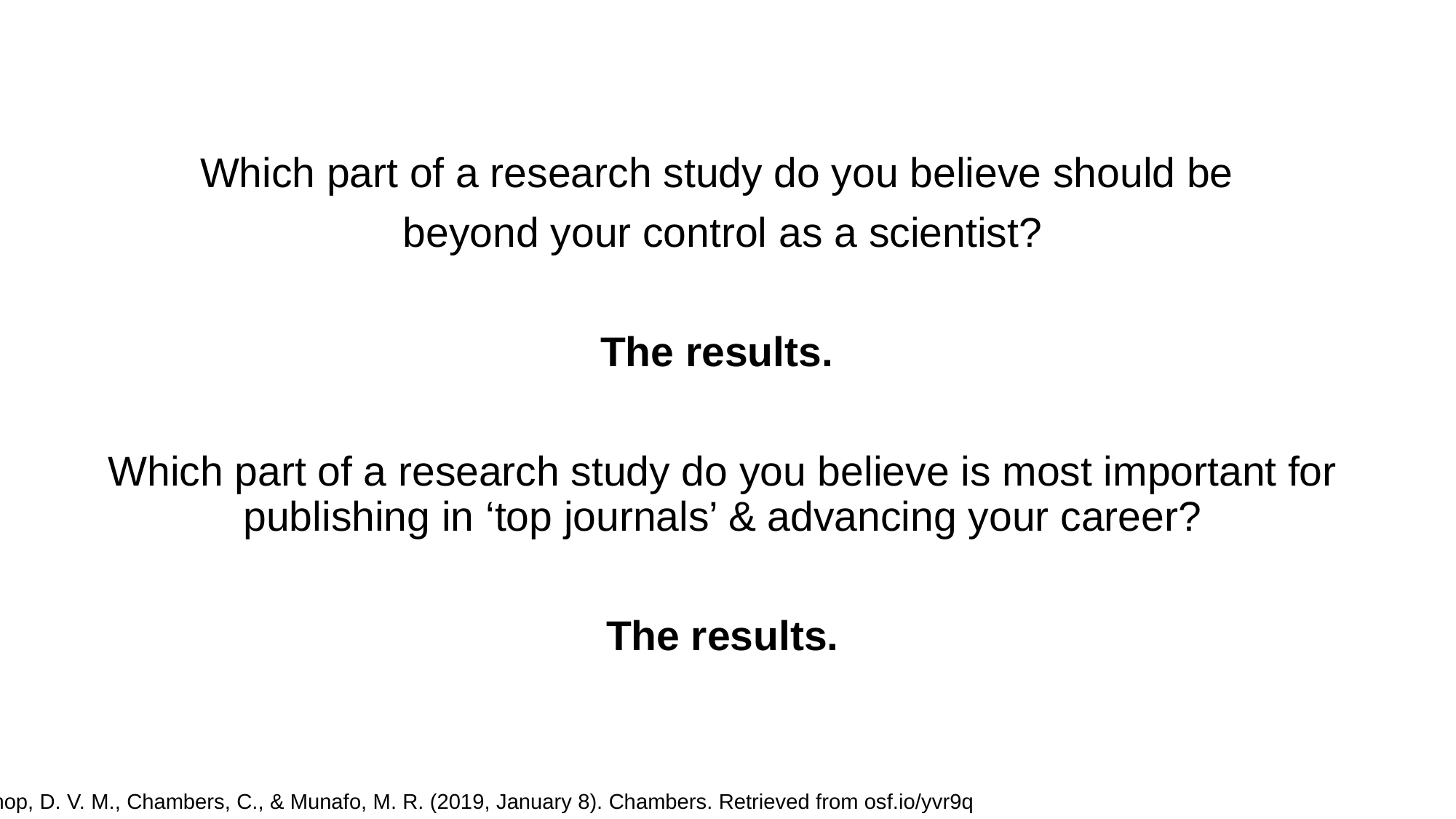

Which part of a research study do you believe should be
beyond your control as a scientist?

The results.

Which part of a research study do you believe is most important for publishing in ‘top journals’ & advancing your career?

The results.

Bishop, D. V. M., Chambers, C., & Munafo, M. R. (2019, January 8). Chambers. Retrieved from osf.io/yvr9q